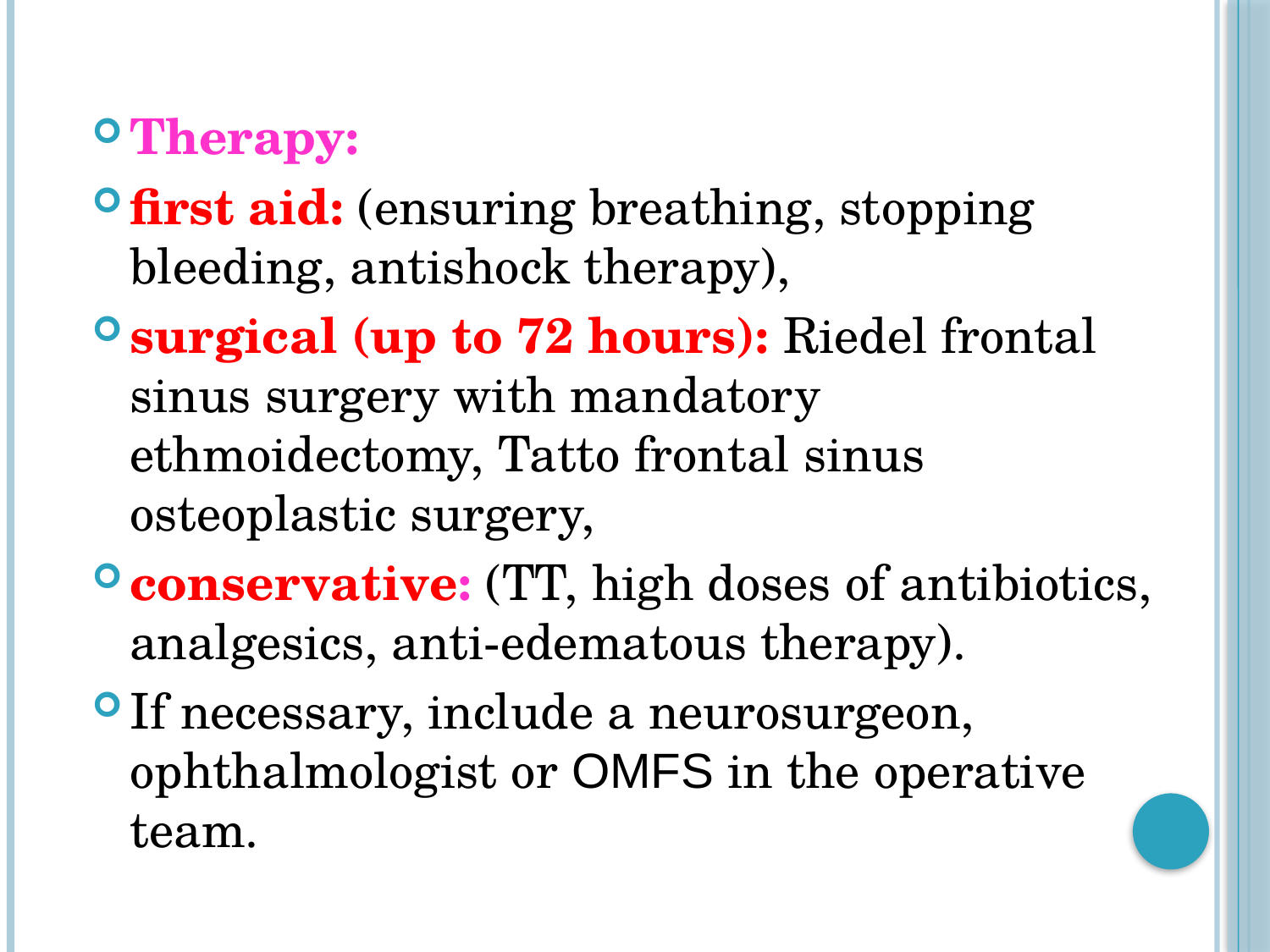

Therapy:
first aid: (ensuring breathing, stopping bleeding, antishock therapy),
surgical (up to 72 hours): Riedel frontal sinus surgery with mandatory ethmoidectomy, Tatto frontal sinus osteoplastic surgery,
conservative: (TT, high doses of antibiotics, analgesics, anti-edematous therapy).
If necessary, include a neurosurgeon, ophthalmologist or OMFS in the operative team.